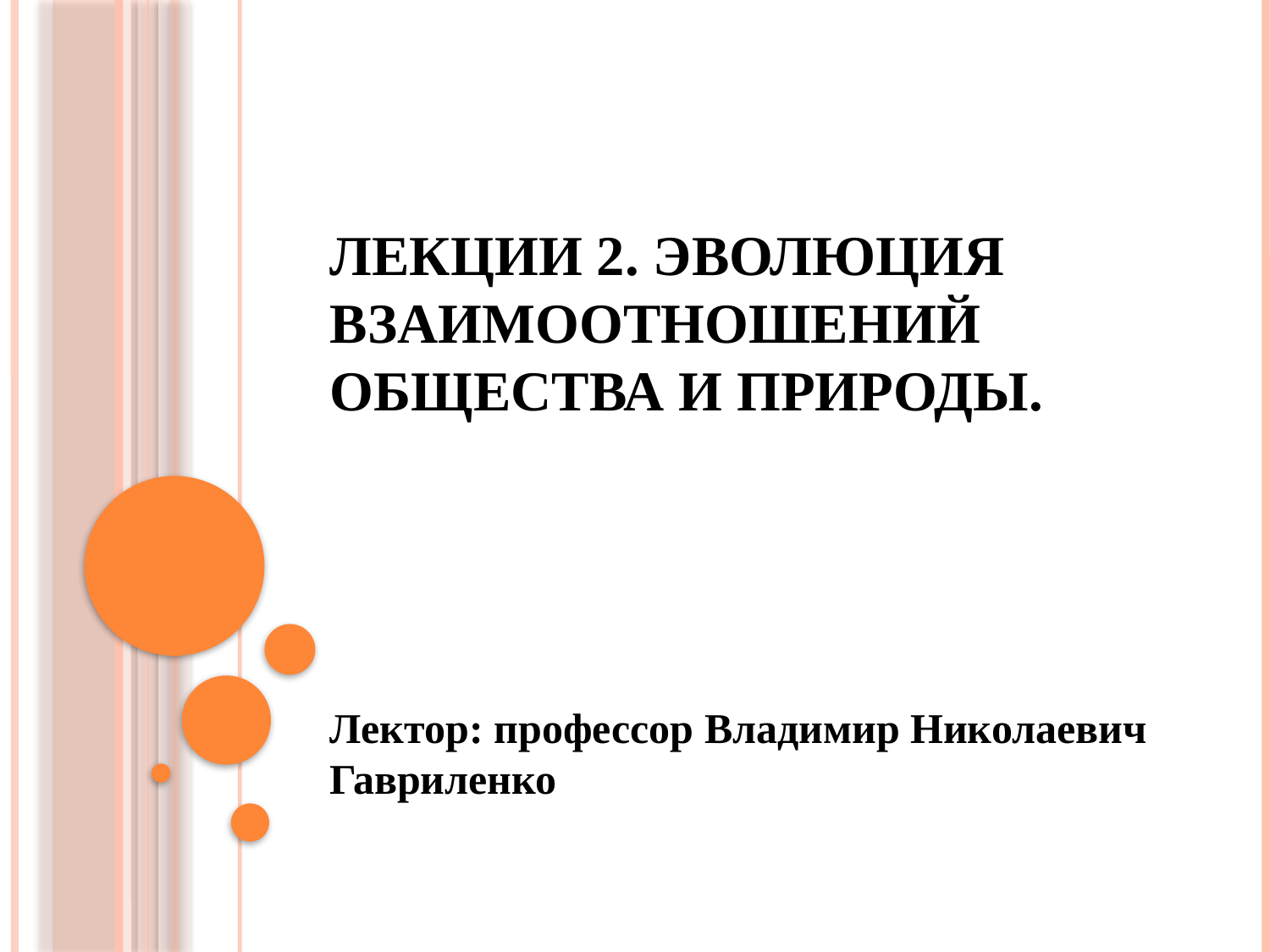

# Лекции 2. Эволюция взаимоотношений общества и природы.
Лектор: профессор Владимир Николаевич Гавриленко